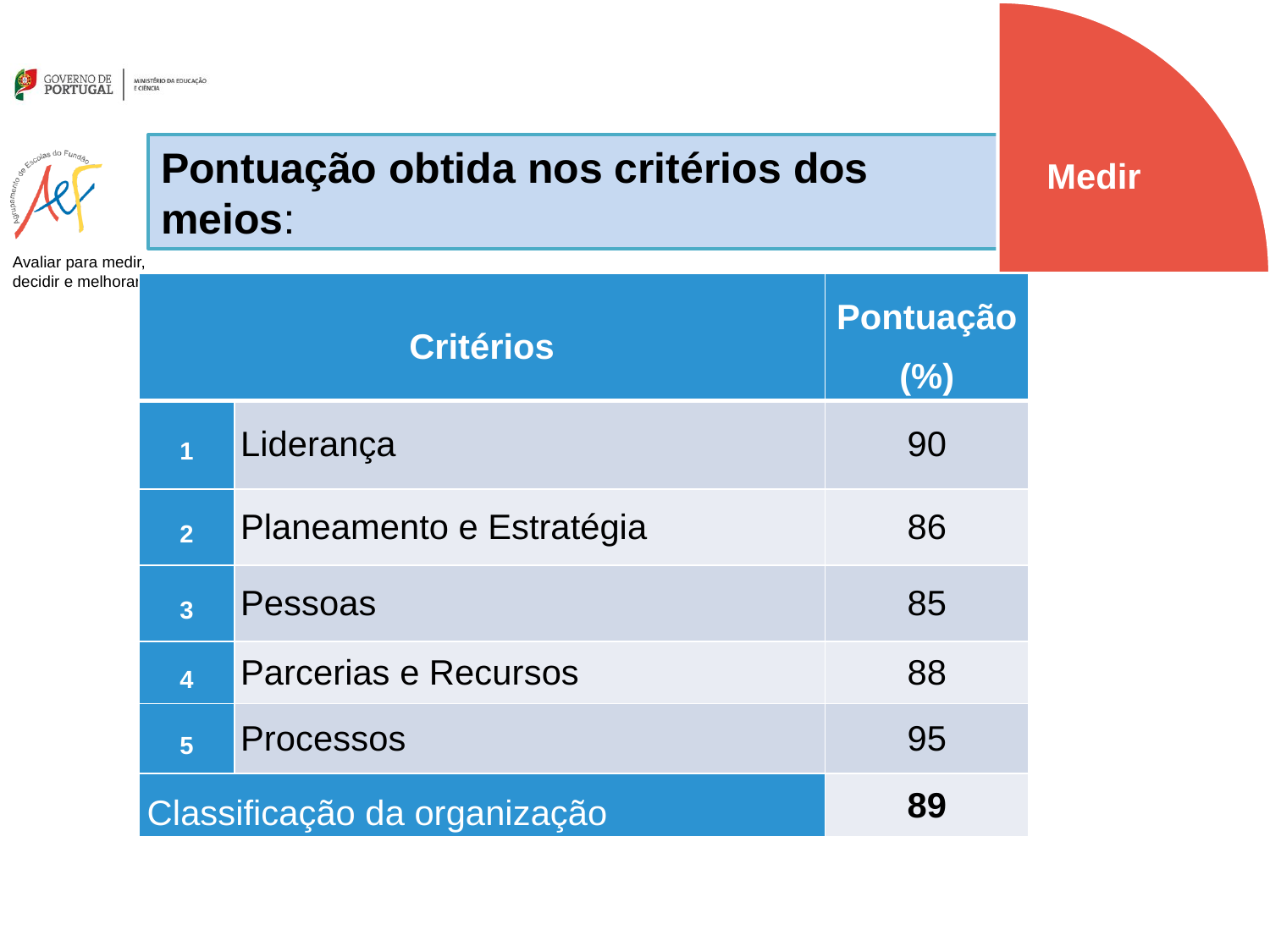

Medir
Pontuação obtida nos critérios dos meios:
| Critérios |  | Pontuação (%) |
| --- | --- | --- |
| 1 | Liderança | 90 |
| 2 | Planeamento e Estratégia | 86 |
| 3 | Pessoas | 85 |
| 4 | Parcerias e Recursos | 88 |
| 5 | Processos | 95 |
| Classificação da organização |  | 89 |